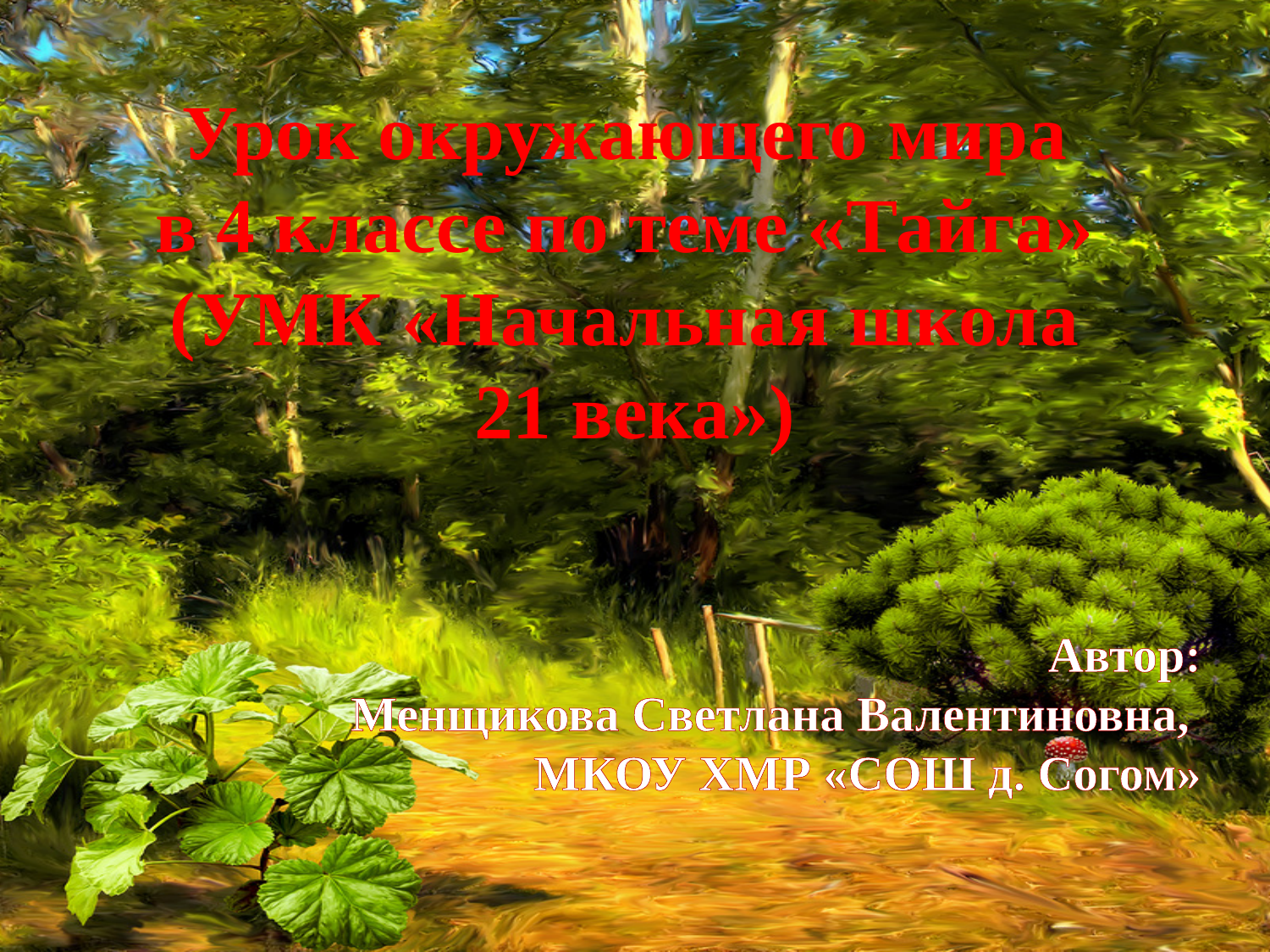

# Урок окружающего мира в 4 классе по теме «Тайга» (УМК «Начальная школа 21 века»)
Автор:
Менщикова Светлана Валентиновна,
МКОУ ХМР «СОШ д. Согом»